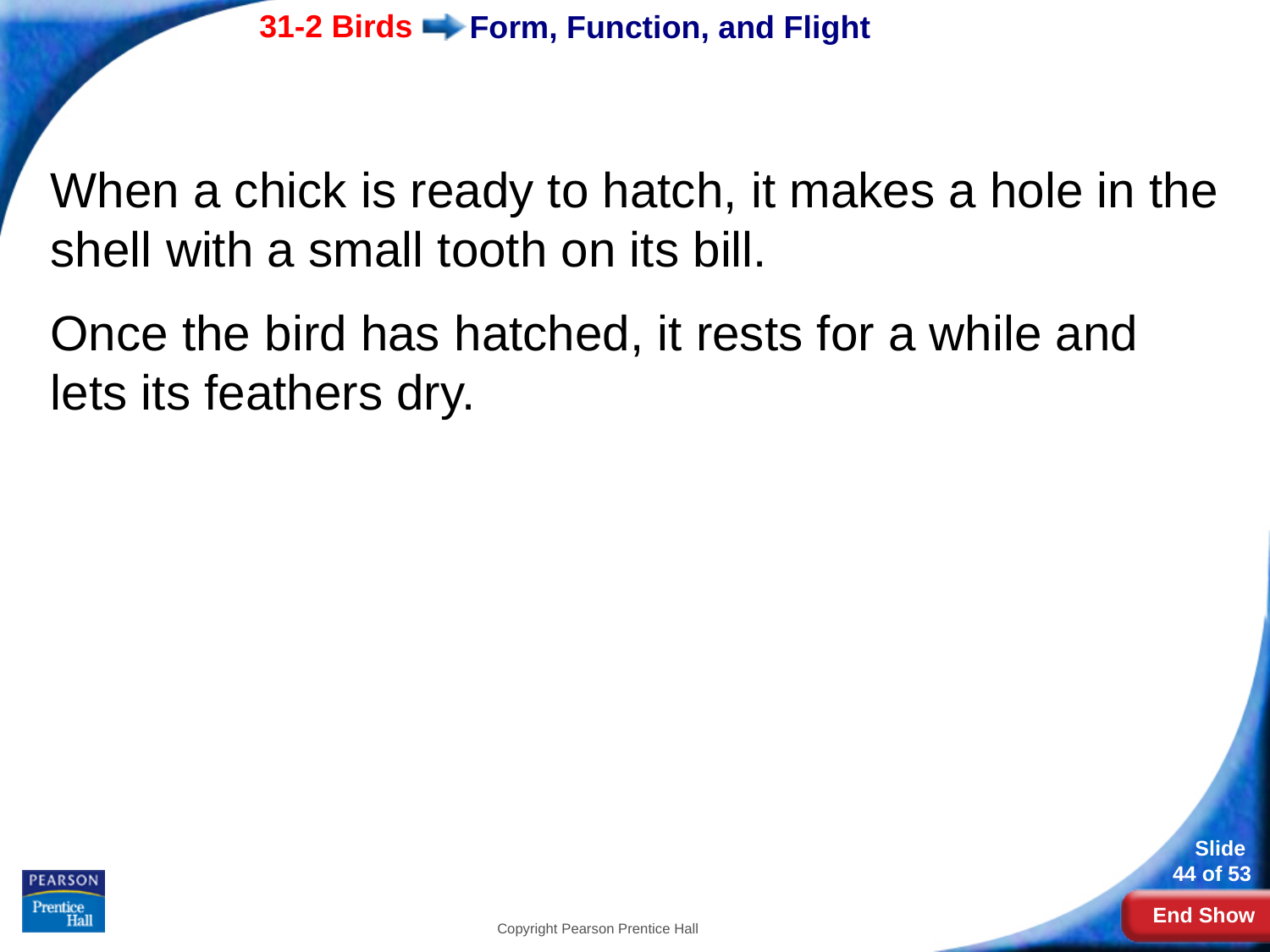

# Form, Function, and Flight
When a chick is ready to hatch, it makes a hole in the shell with a small tooth on its bill.
Once the bird has hatched, it rests for a while and lets its feathers dry.
Copyright Pearson Prentice Hall